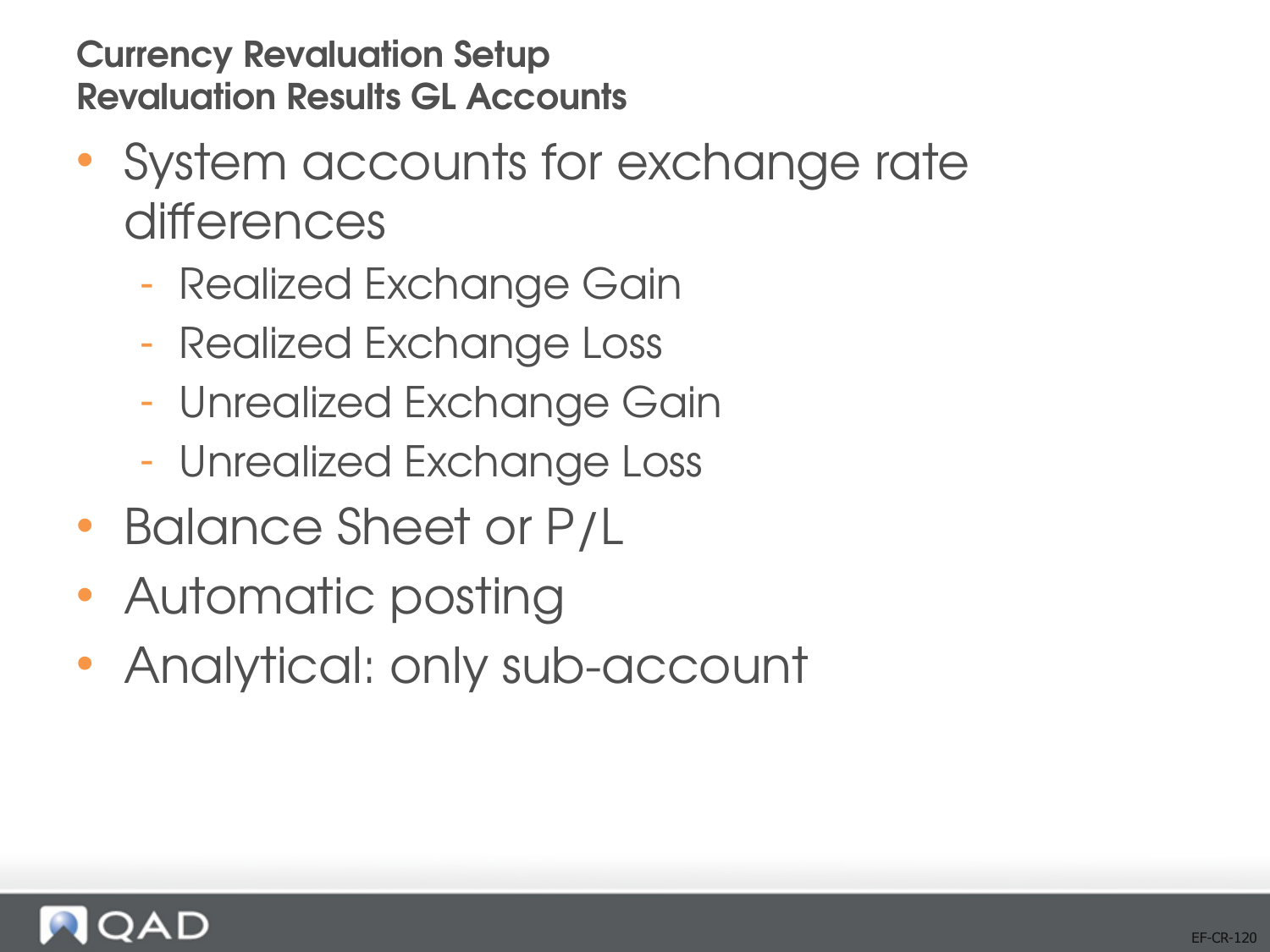

# Currency Revaluation Setup Revaluation Results GL Accounts
System accounts for exchange rate differences
Realized Exchange Gain
Realized Exchange Loss
Unrealized Exchange Gain
Unrealized Exchange Loss
Balance Sheet or P/L
Automatic posting
Analytical: only sub-account
EF-CR-120